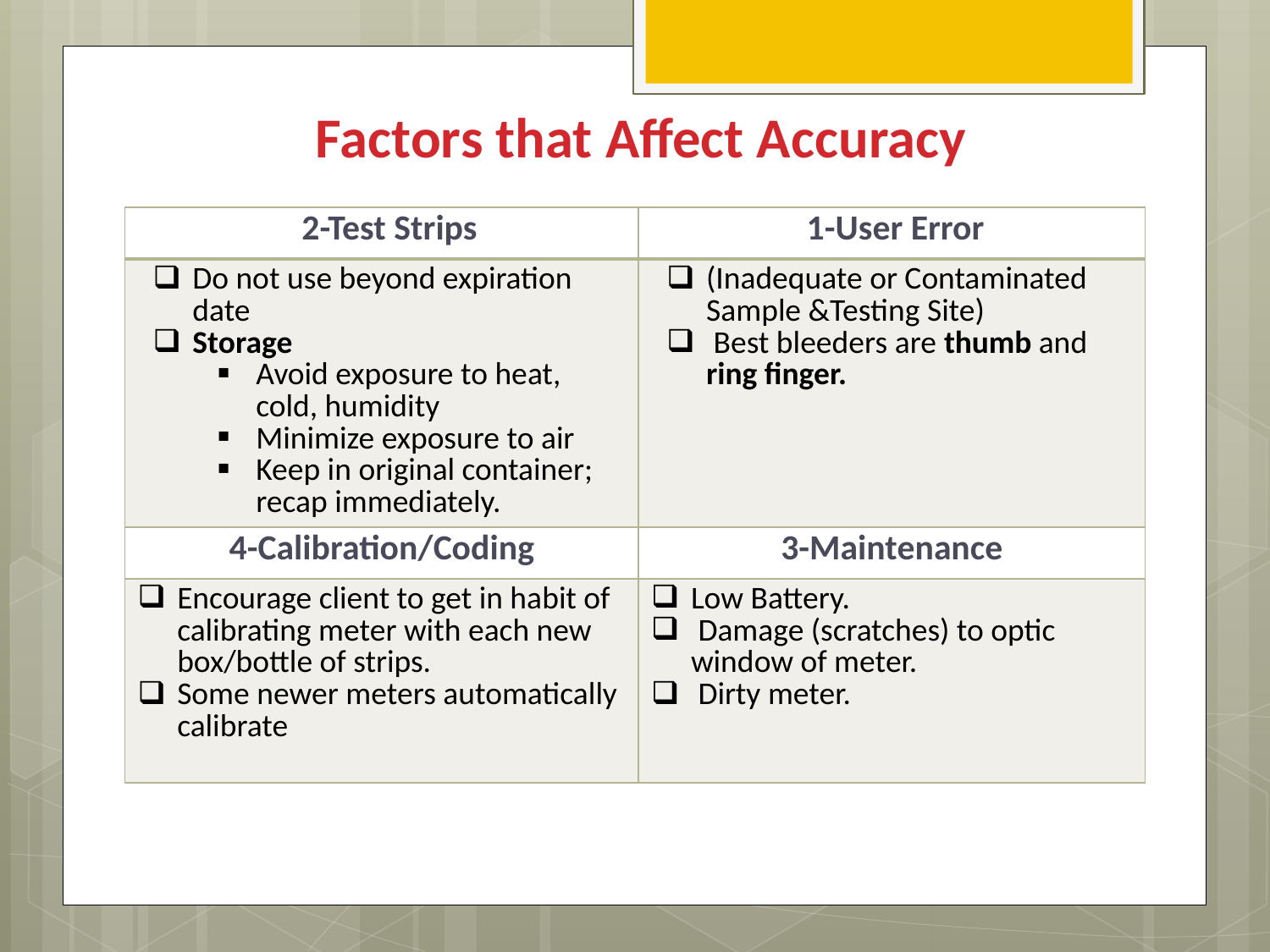

Factors that Affect Accuracy

| 2-Test Strips | 1-User Error |
| --- | --- |
| Do not use beyond expiration date Storage Avoid exposure to heat, cold, humidity Minimize exposure to air Keep in original container; recap immediately. | (Inadequate or Contaminated Sample &Testing Site) Best bleeders are thumb and ring finger. |
| 4-Calibration/Coding | 3-Maintenance |
| Encourage client to get in habit of calibrating meter with each new box/bottle of strips. Some newer meters automatically calibrate | Low Battery. Damage (scratches) to optic window of meter. Dirty meter. |